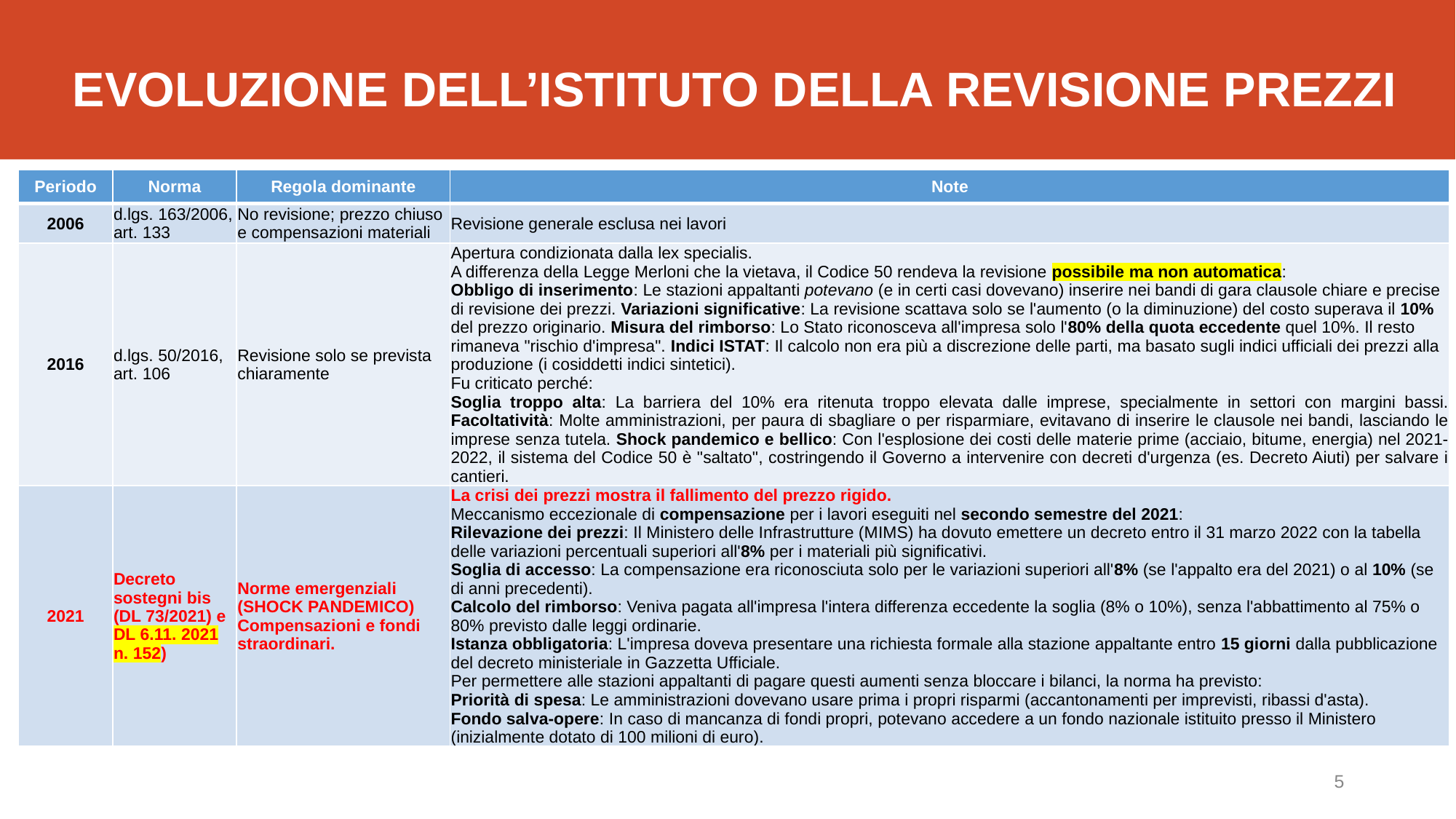

# EVOLUZIONE DELL’ISTITUTO DELLA REVISIONE PREZZI
| Periodo | Norma | Regola dominante | Note |
| --- | --- | --- | --- |
| 2006 | d.lgs. 163/2006, art. 133 | No revisione; prezzo chiuso e compensazioni materiali | Revisione generale esclusa nei lavori |
| 2016 | d.lgs. 50/2016, art. 106 | Revisione solo se prevista chiaramente | Apertura condizionata dalla lex specialis. A differenza della Legge Merloni che la vietava, il Codice 50 rendeva la revisione possibile ma non automatica: Obbligo di inserimento: Le stazioni appaltanti potevano (e in certi casi dovevano) inserire nei bandi di gara clausole chiare e precise di revisione dei prezzi. Variazioni significative: La revisione scattava solo se l'aumento (o la diminuzione) del costo superava il 10% del prezzo originario. Misura del rimborso: Lo Stato riconosceva all'impresa solo l'80% della quota eccedente quel 10%. Il resto rimaneva "rischio d'impresa". Indici ISTAT: Il calcolo non era più a discrezione delle parti, ma basato sugli indici ufficiali dei prezzi alla produzione (i cosiddetti indici sintetici). Fu criticato perché: Soglia troppo alta: La barriera del 10% era ritenuta troppo elevata dalle imprese, specialmente in settori con margini bassi. Facoltatività: Molte amministrazioni, per paura di sbagliare o per risparmiare, evitavano di inserire le clausole nei bandi, lasciando le imprese senza tutela. Shock pandemico e bellico: Con l'esplosione dei costi delle materie prime (acciaio, bitume, energia) nel 2021-2022, il sistema del Codice 50 è "saltato", costringendo il Governo a intervenire con decreti d'urgenza (es. Decreto Aiuti) per salvare i cantieri. |
| 2021 | Decreto sostegni bis (DL 73/2021) e DL 6.11. 2021 n. 152) | Norme emergenziali (SHOCK PANDEMICO) Compensazioni e fondi straordinari. | La crisi dei prezzi mostra il fallimento del prezzo rigido. Meccanismo eccezionale di compensazione per i lavori eseguiti nel secondo semestre del 2021: Rilevazione dei prezzi: Il Ministero delle Infrastrutture (MIMS) ha dovuto emettere un decreto entro il 31 marzo 2022 con la tabella delle variazioni percentuali superiori all'8% per i materiali più significativi. Soglia di accesso: La compensazione era riconosciuta solo per le variazioni superiori all'8% (se l'appalto era del 2021) o al 10% (se di anni precedenti). Calcolo del rimborso: Veniva pagata all'impresa l'intera differenza eccedente la soglia (8% o 10%), senza l'abbattimento al 75% o 80% previsto dalle leggi ordinarie. Istanza obbligatoria: L'impresa doveva presentare una richiesta formale alla stazione appaltante entro 15 giorni dalla pubblicazione del decreto ministeriale in Gazzetta Ufficiale. Per permettere alle stazioni appaltanti di pagare questi aumenti senza bloccare i bilanci, la norma ha previsto: Priorità di spesa: Le amministrazioni dovevano usare prima i propri risparmi (accantonamenti per imprevisti, ribassi d'asta). Fondo salva-opere: In caso di mancanza di fondi propri, potevano accedere a un fondo nazionale istituito presso il Ministero (inizialmente dotato di 100 milioni di euro). |
5